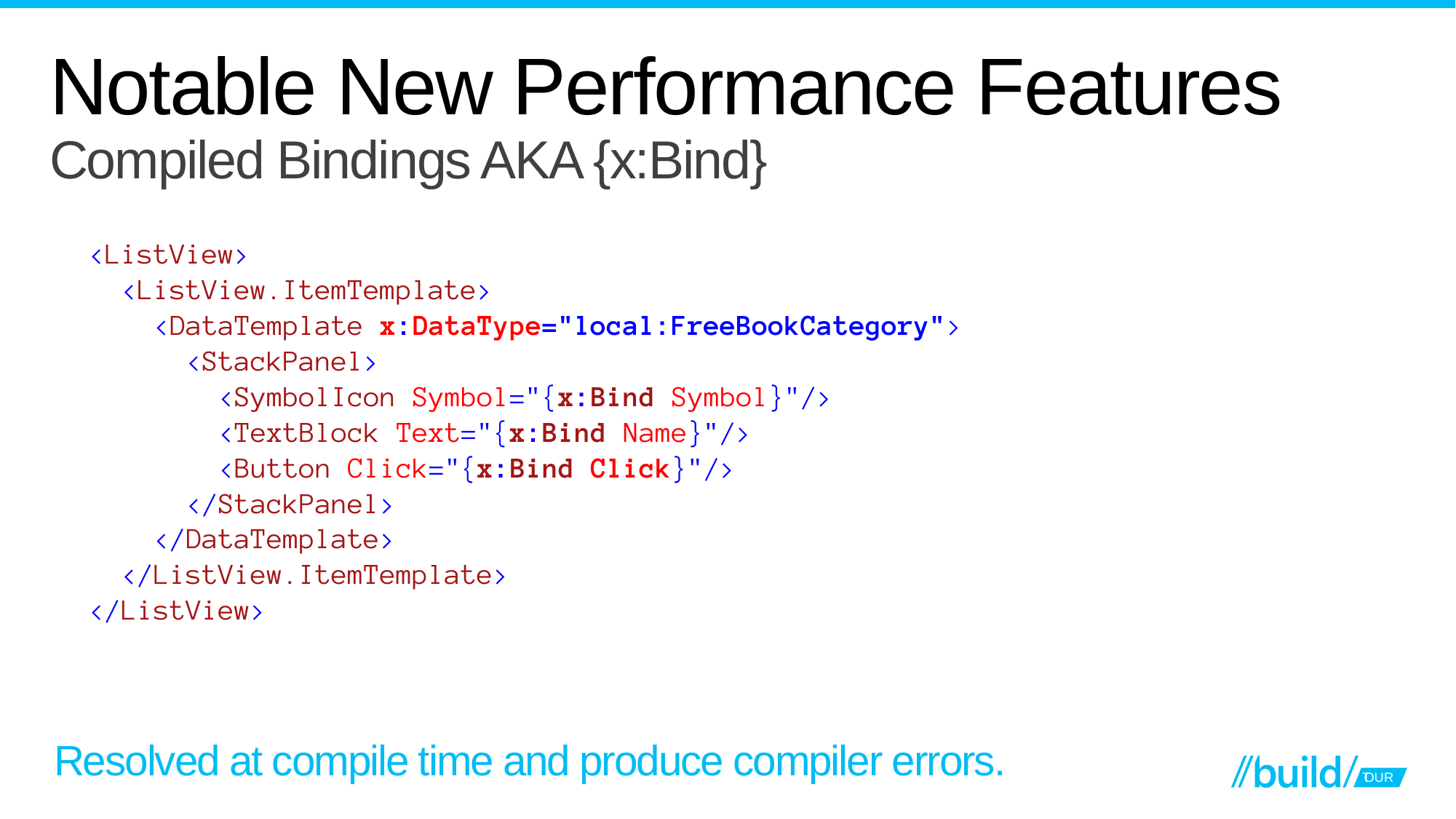

# Notable New Performance Features
Compiled Bindings AKA {x:Bind}
<ListView>
  <ListView.ItemTemplate>
    <DataTemplate x:DataType="local:FreeBookCategory">
      <StackPanel>
        <SymbolIcon Symbol="{x:Bind Symbol}"/>
        <TextBlock Text="{x:Bind Name}"/>
        <Button Click="{x:Bind Click}"/>
      </StackPanel>
    </DataTemplate>
  </ListView.ItemTemplate>
</ListView>
Resolved at compile time and produce compiler errors.